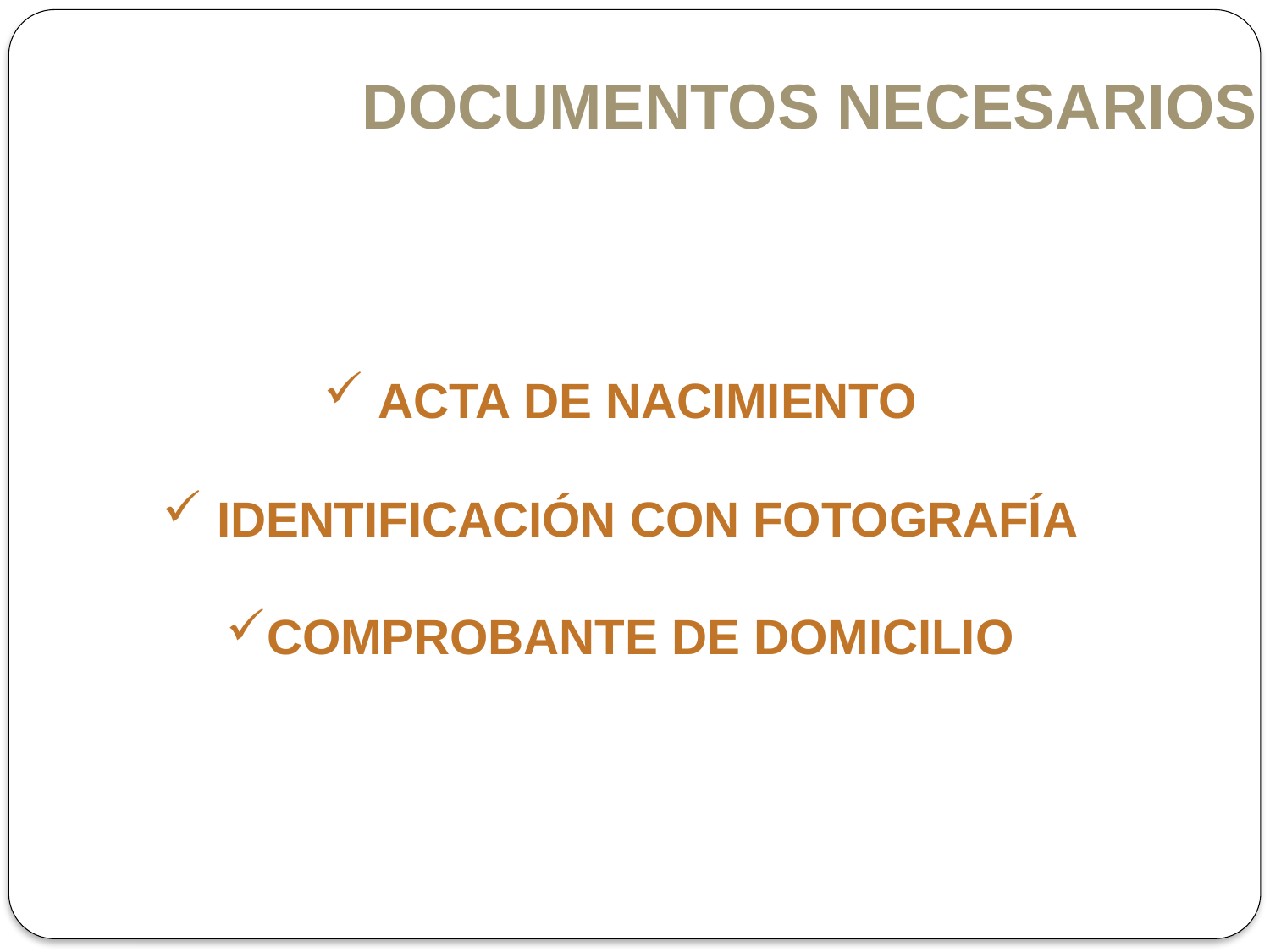

DOCUMENTOS NECESARIOS
 ACTA DE NACIMIENTO

 IDENTIFICACIÓN CON FOTOGRAFÍA

COMPROBANTE DE DOMICILIO